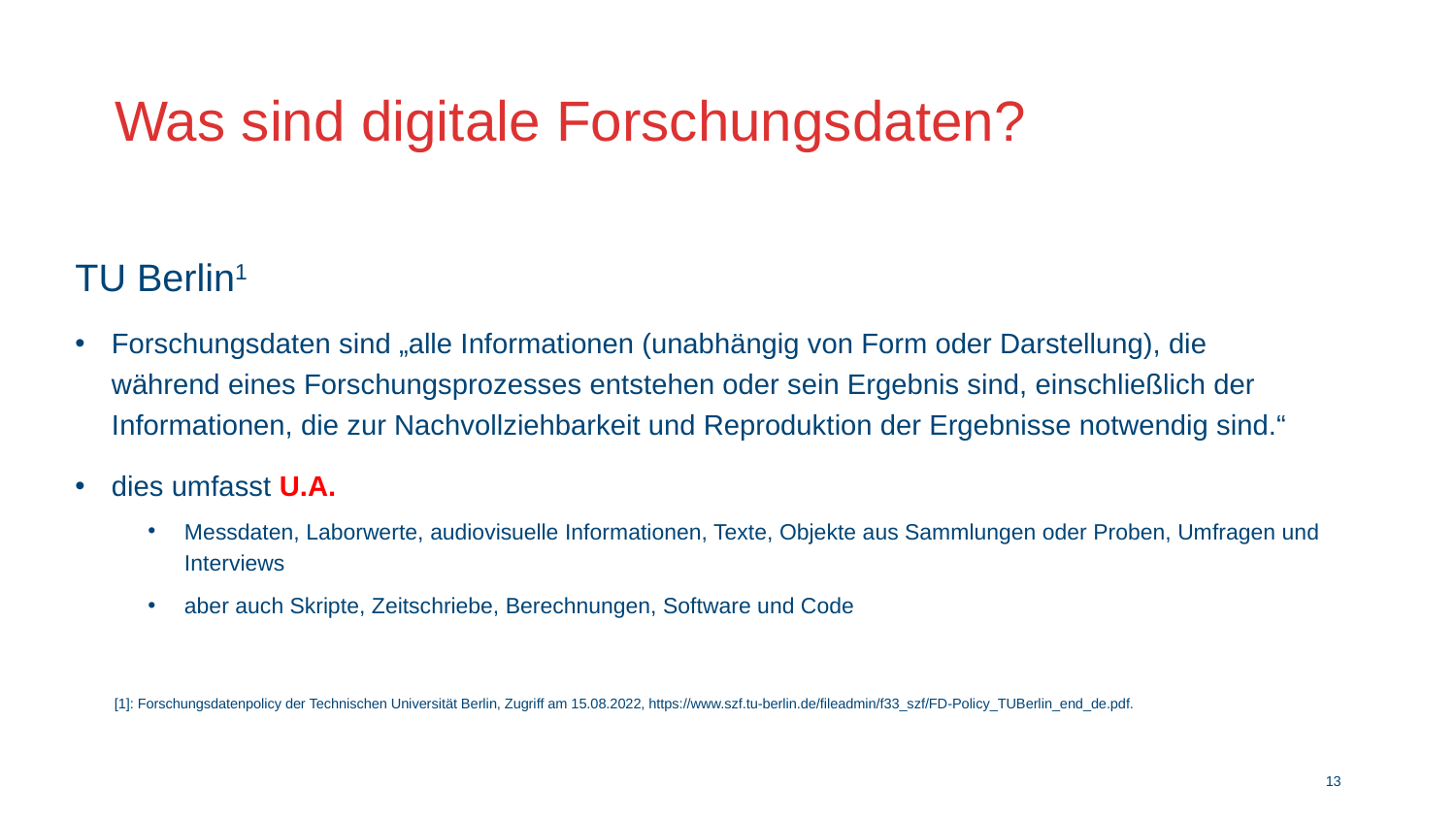

# Was sind digitale Forschungsdaten?
TU Berlin1
Forschungsdaten sind „alle Informationen (unabhängig von Form oder Darstellung), die während eines Forschungsprozesses entstehen oder sein Ergebnis sind, einschließlich der Informationen, die zur Nachvollziehbarkeit und Reproduktion der Ergebnisse notwendig sind.“
dies umfasst U.A.
Messdaten, Laborwerte, audiovisuelle Informationen, Texte, Objekte aus Sammlungen oder Proben, Umfragen und Interviews
aber auch Skripte, Zeitschriebe, Berechnungen, Software und Code

[1]: Forschungsdatenpolicy der Technischen Universität Berlin, Zugriff am 15.08.2022, https://www.szf.tu-berlin.de/fileadmin/f33_szf/FD-Policy_TUBerlin_end_de.pdf.
13